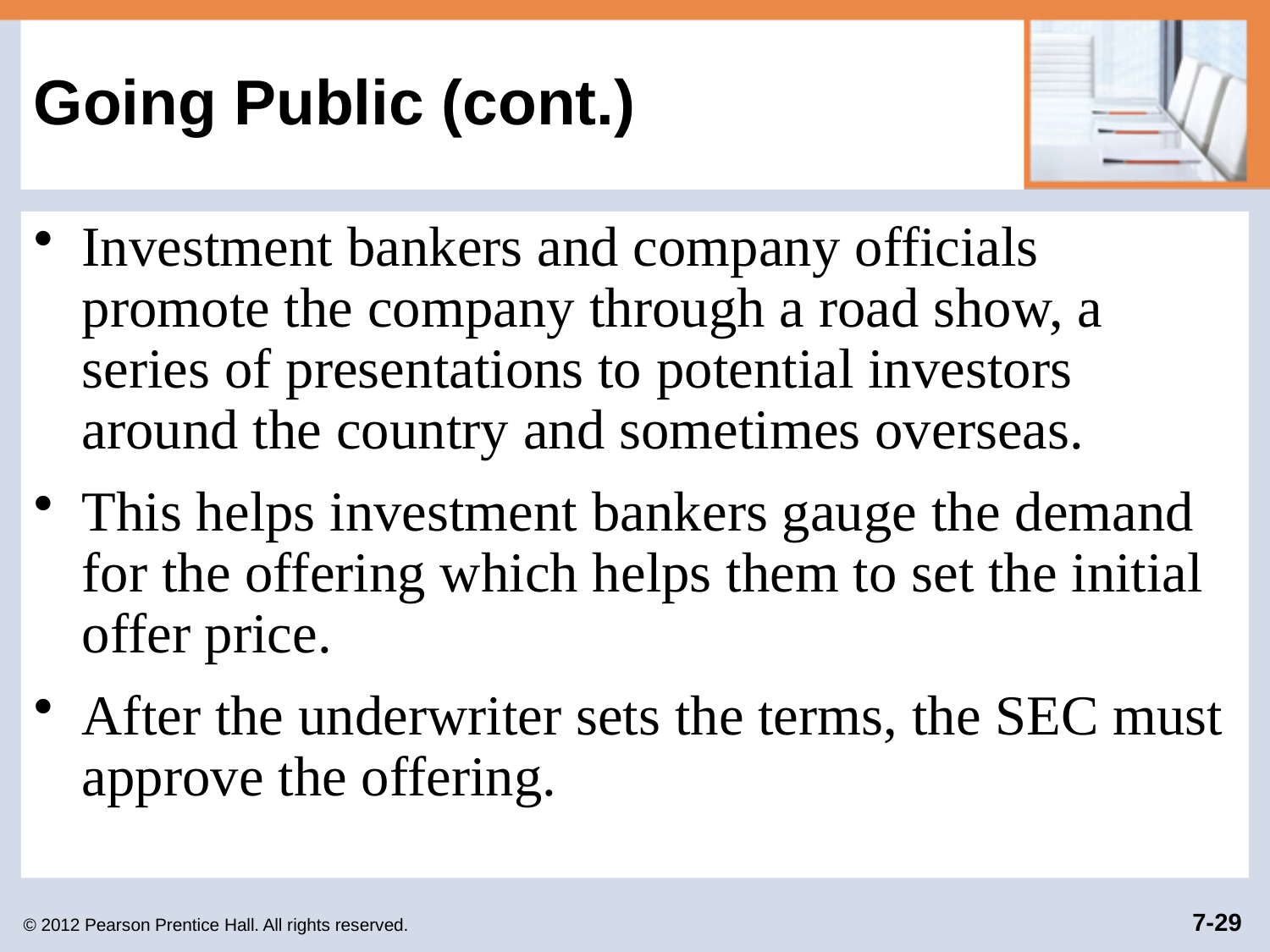

# Going Public (cont.)
Investment bankers and company officials promote the company through a road show, a series of presentations to potential investors around the country and sometimes overseas.
This helps investment bankers gauge the demand for the offering which helps them to set the initial offer price.
After the underwriter sets the terms, the SEC must approve the offering.
© 2012 Pearson Prentice Hall. All rights reserved.
7-29